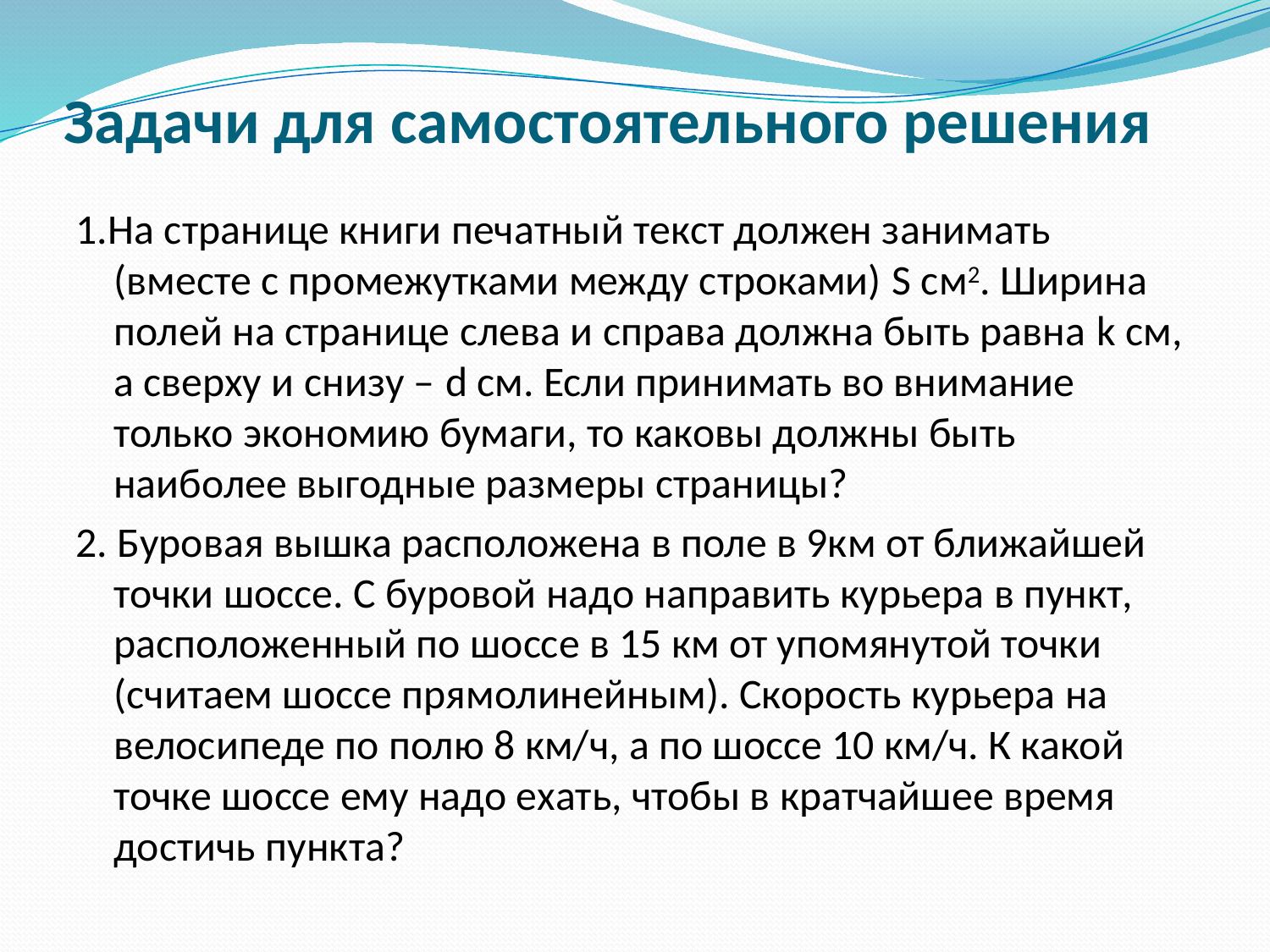

# Задачи для самостоятельного решения
1.На странице книги печатный текст должен занимать (вместе с промежутками между строками) S см2. Ширина полей на странице слева и справа должна быть равна k см, а сверху и снизу – d см. Если принимать во внимание только экономию бумаги, то каковы должны быть наиболее выгодные размеры страницы?
2. Буровая вышка расположена в поле в 9км от ближайшей точки шоссе. С буровой надо направить курьера в пункт, расположенный по шоссе в 15 км от упомянутой точки (считаем шоссе прямолинейным). Скорость курьера на велосипеде по полю 8 км/ч, а по шоссе 10 км/ч. К какой точке шоссе ему надо ехать, чтобы в кратчайшее время достичь пункта?